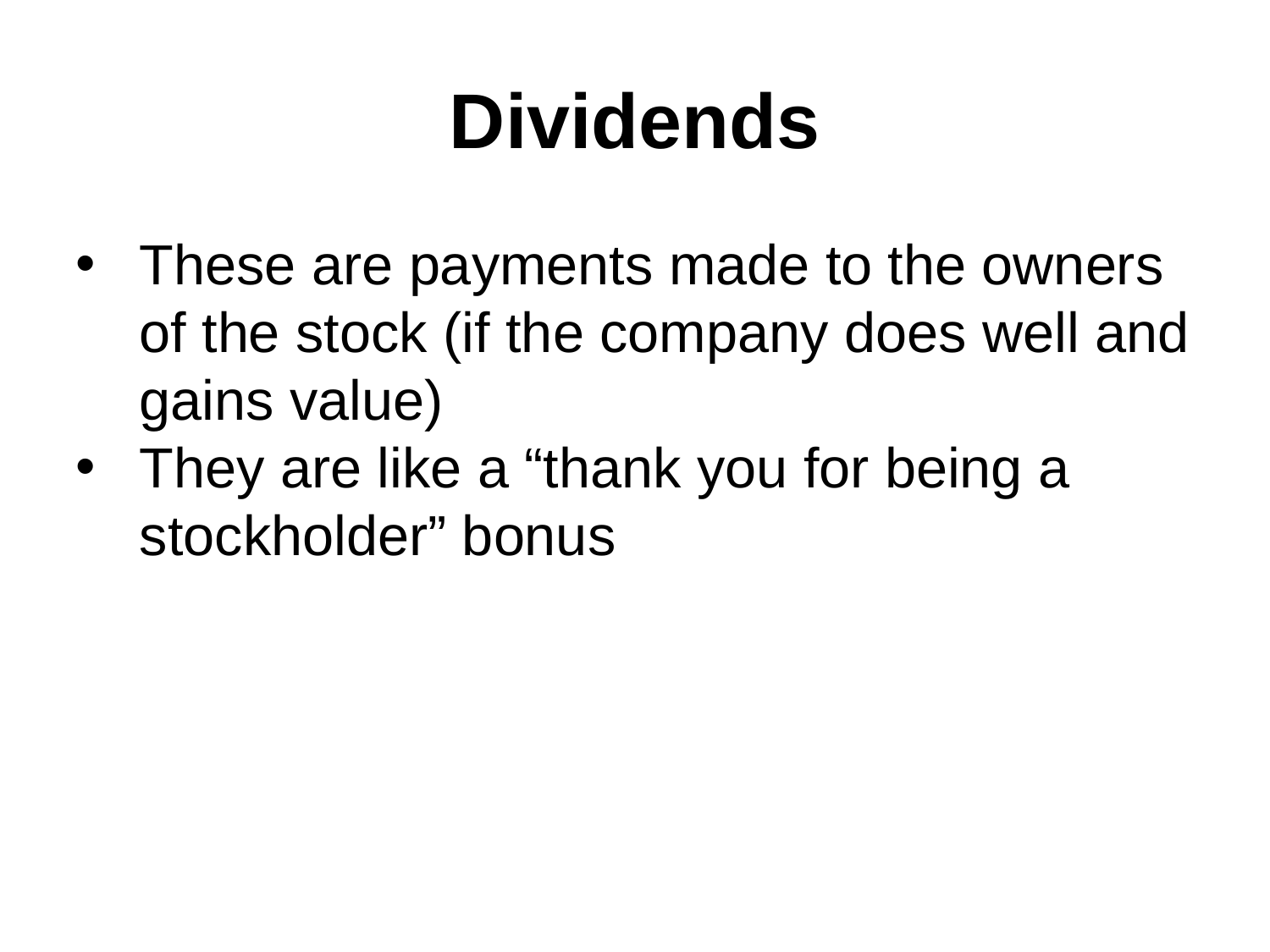

Dividends
These are payments made to the owners of the stock (if the company does well and gains value)
They are like a “thank you for being a stockholder” bonus